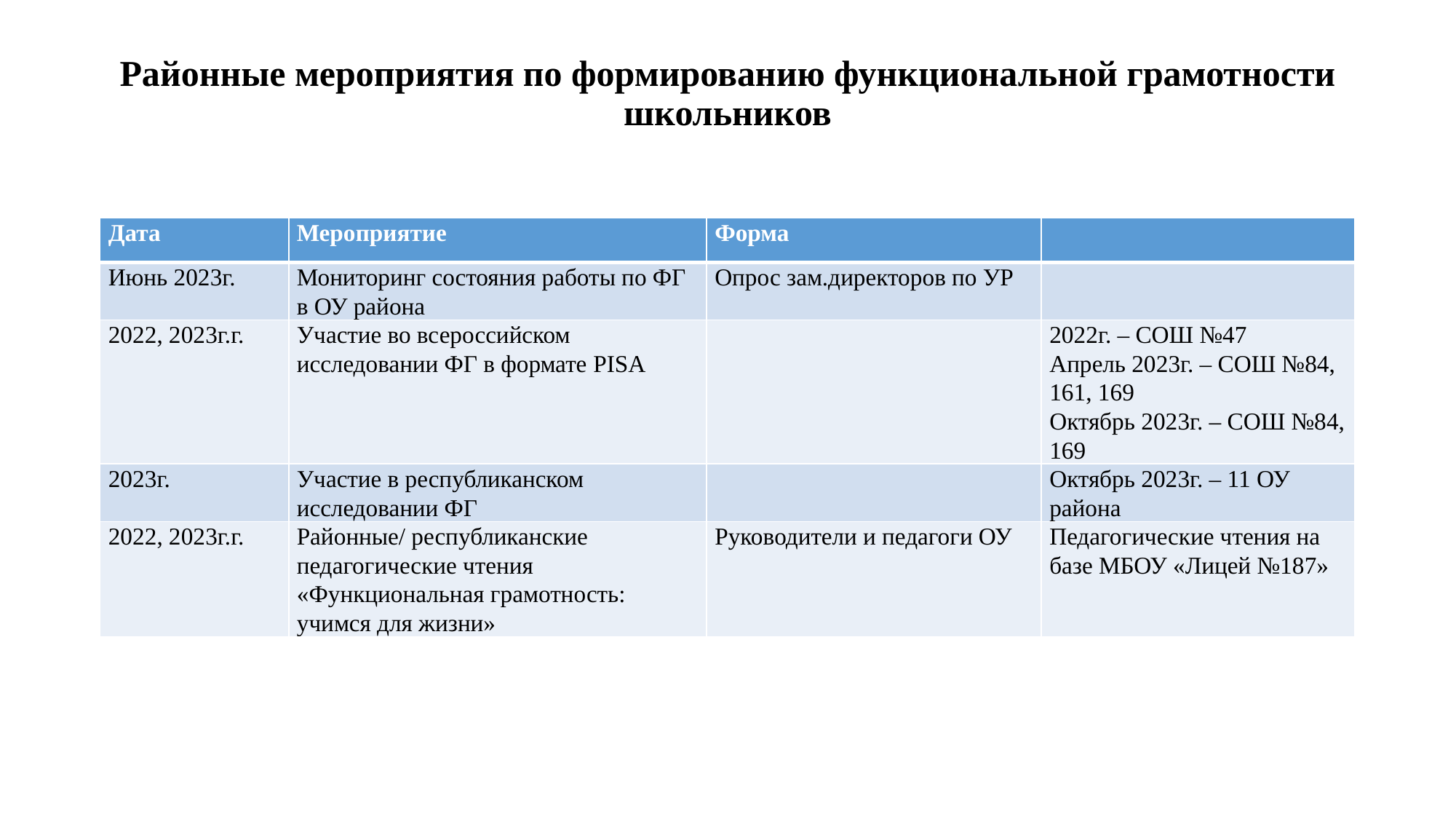

# Районные мероприятия по формированию функциональной грамотности школьников
| Дата | Мероприятие | Форма |  |
| --- | --- | --- | --- |
| Июнь 2023г. | Мониторинг состояния работы по ФГ в ОУ района | Опрос зам.директоров по УР |  |
| 2022, 2023г.г. | Участие во всероссийском исследовании ФГ в формате PISA |  | 2022г. – СОШ №47 Апрель 2023г. – СОШ №84, 161, 169 Октябрь 2023г. – СОШ №84, 169 |
| 2023г. | Участие в республиканском исследовании ФГ |  | Октябрь 2023г. – 11 ОУ района |
| 2022, 2023г.г. | Районные/ республиканские педагогические чтения «Функциональная грамотность: учимся для жизни» | Руководители и педагоги ОУ | Педагогические чтения на базе МБОУ «Лицей №187» |